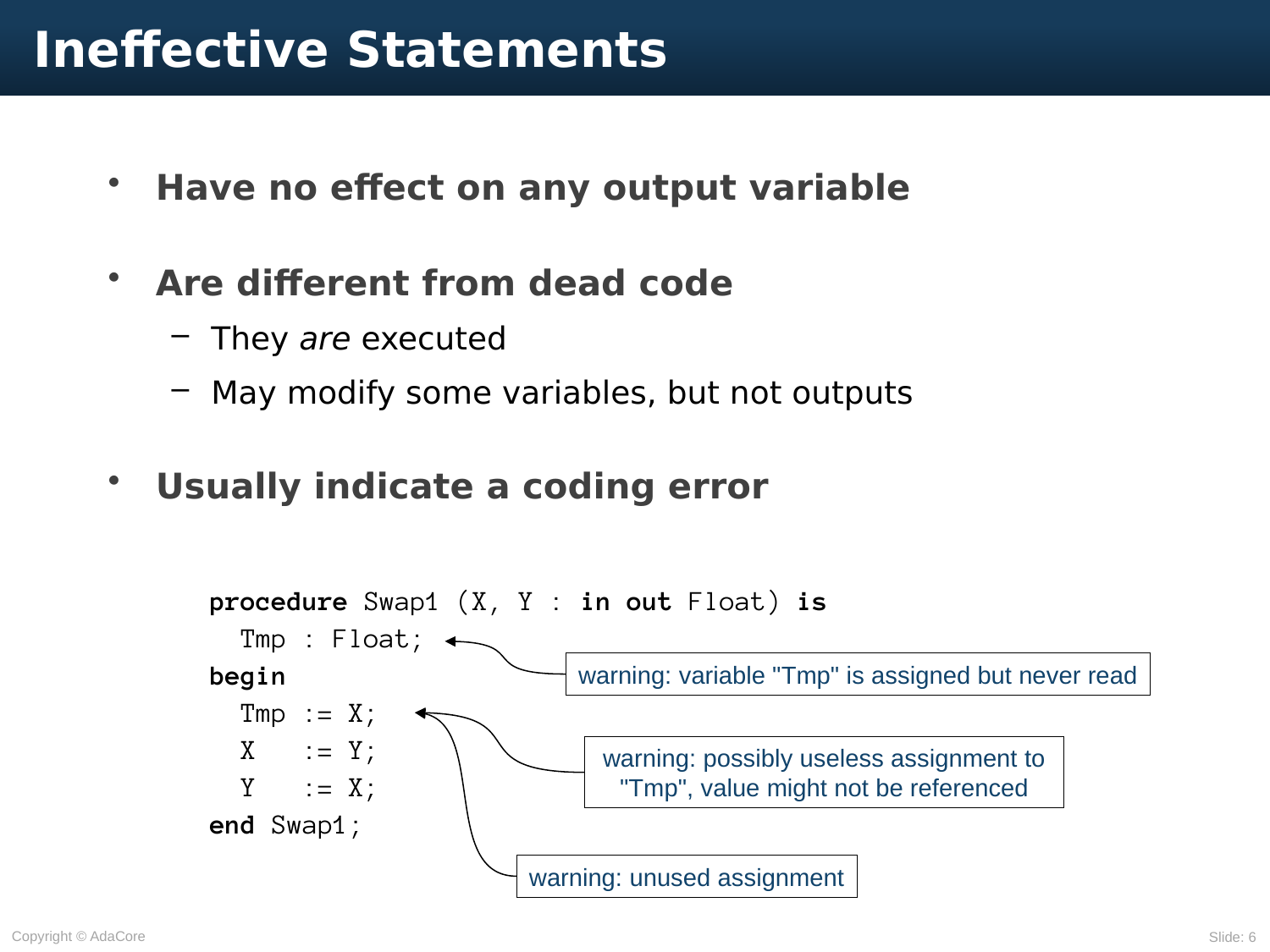

# Ineffective Statements
Have no effect on any output variable
Are different from dead code
They are executed
May modify some variables, but not outputs
Usually indicate a coding error
procedure Swap1 (X, Y : in out Float) is
  Tmp : Float;
begin
  Tmp := X;
  X   := Y;
  Y   := X;
end Swap1;

warning: variable "Tmp" is assigned but never read

warning: possibly useless assignment to "Tmp", value might not be referenced
warning: unused assignment